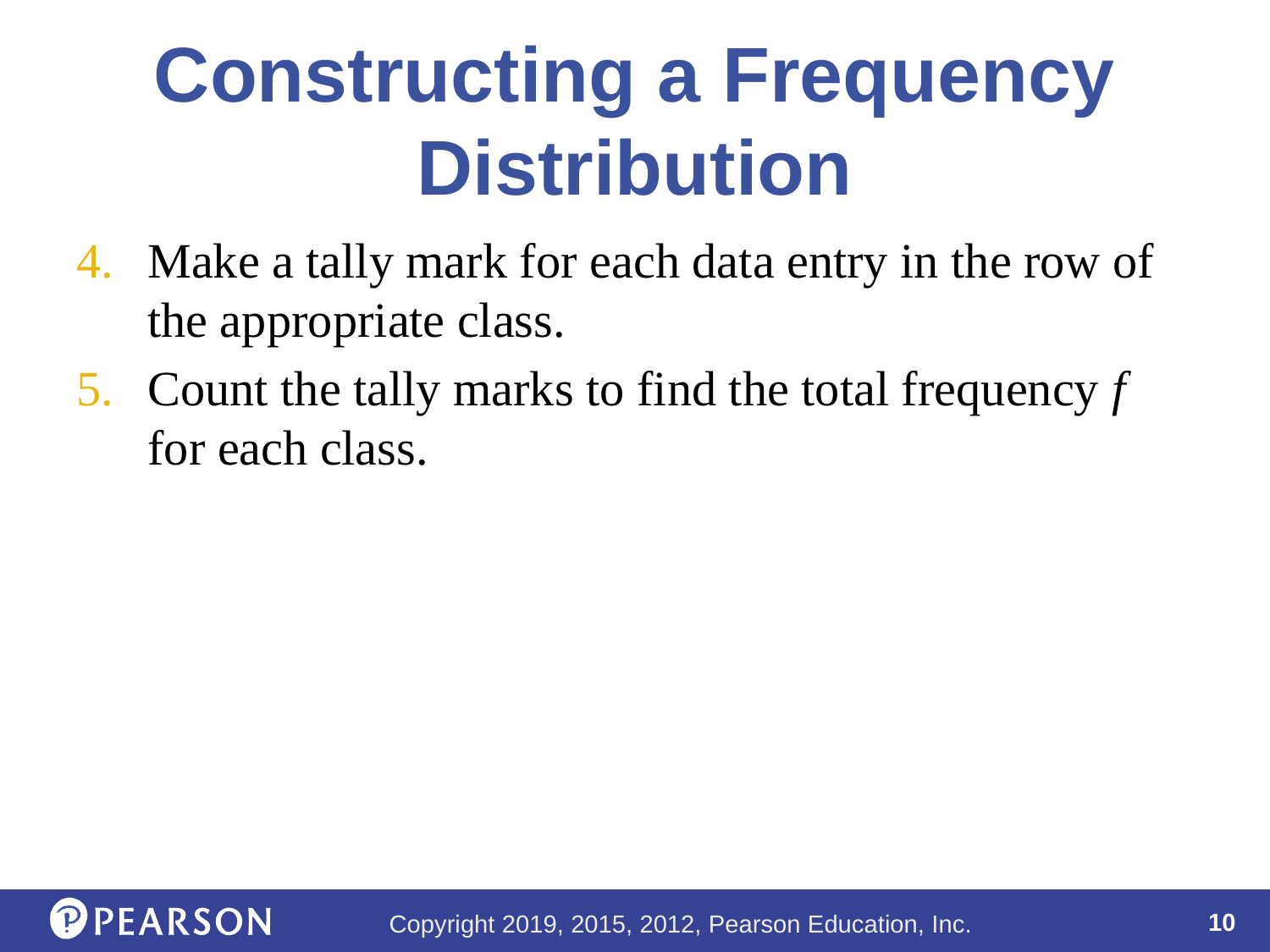

# Constructing a Frequency Distribution
Make a tally mark for each data entry in the row of the appropriate class.
Count the tally marks to find the total frequency f for each class.